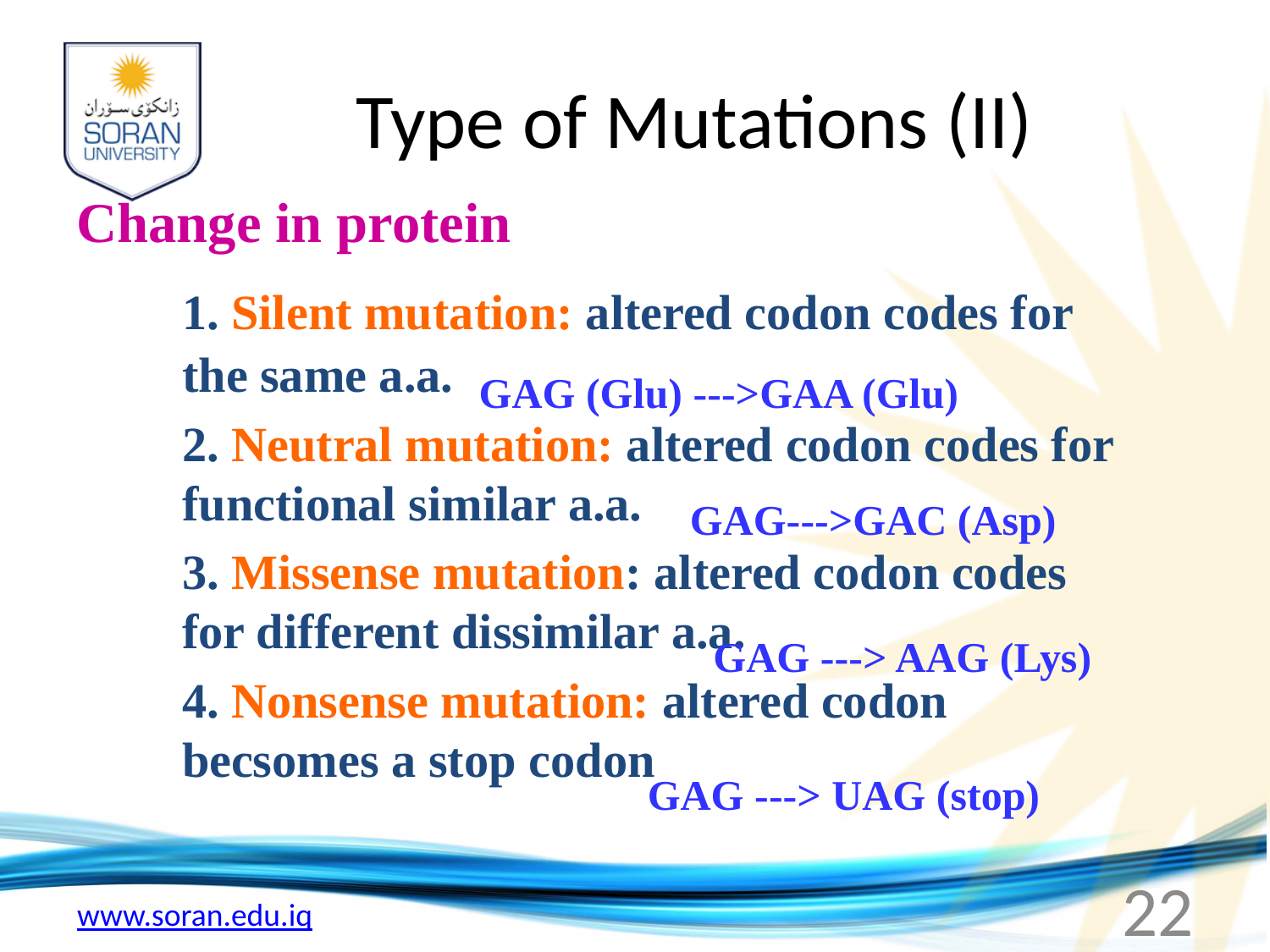

# Type of Mutations (II)
Change in protein
	1. Silent mutation: altered codon codes for the same a.a.
	2. Neutral mutation: altered codon codes for functional similar a.a.
	3. Missense mutation: altered codon codes for different dissimilar a.a.
	4. Nonsense mutation: altered codon becsomes a stop codon
GAG (Glu) --->GAA (Glu)
GAG--->GAC (Asp)
GAG ---> AAG (Lys)
GAG ---> UAG (stop)
22